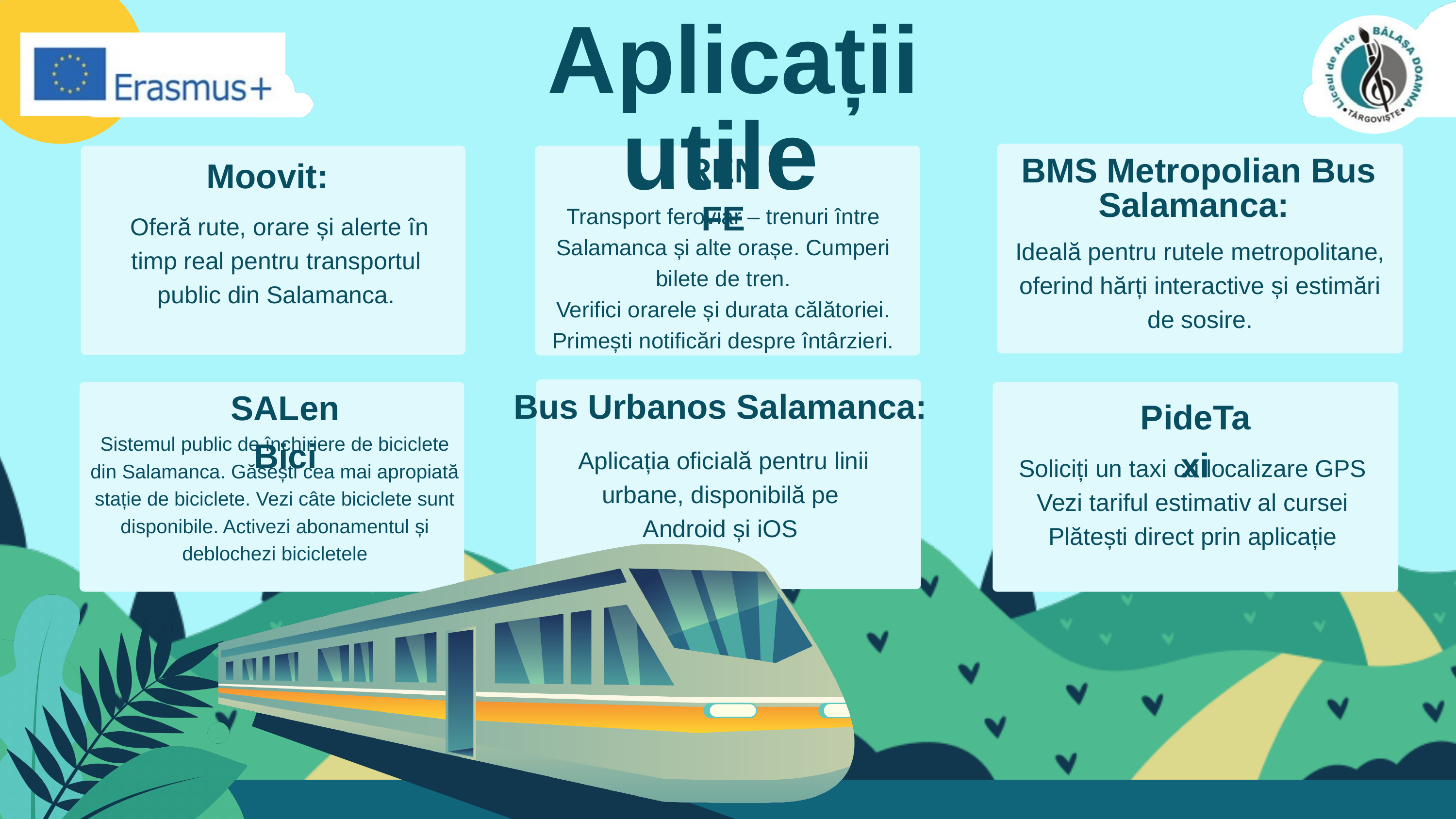

Aplicații utile

RENFE

BMS Metropolian Bus Salamanca:
Moovit:

 Oferă rute, orare și alerte în timp real pentru transportul public din Salamanca.

Transport feroviar – trenuri între Salamanca și alte orașe. Cumperi bilete de tren.
Verifici orarele și durata călătoriei. Primești notificări despre întârzieri.
Ideală pentru rutele metropolitane, oferind hărți interactive și estimări de sosire.

SALenBici

PideTaxi

Bus Urbanos Salamanca:

 Aplicația oficială pentru linii urbane, disponibilă pe Android și iOS

Sistemul public de închiriere de biciclete din Salamanca. Găsești cea mai apropiată stație de biciclete. Vezi câte biciclete sunt disponibile. Activezi abonamentul și deblochezi bicicletele

Soliciți un taxi cu localizare GPS
Vezi tariful estimativ al cursei
Plătești direct prin aplicație